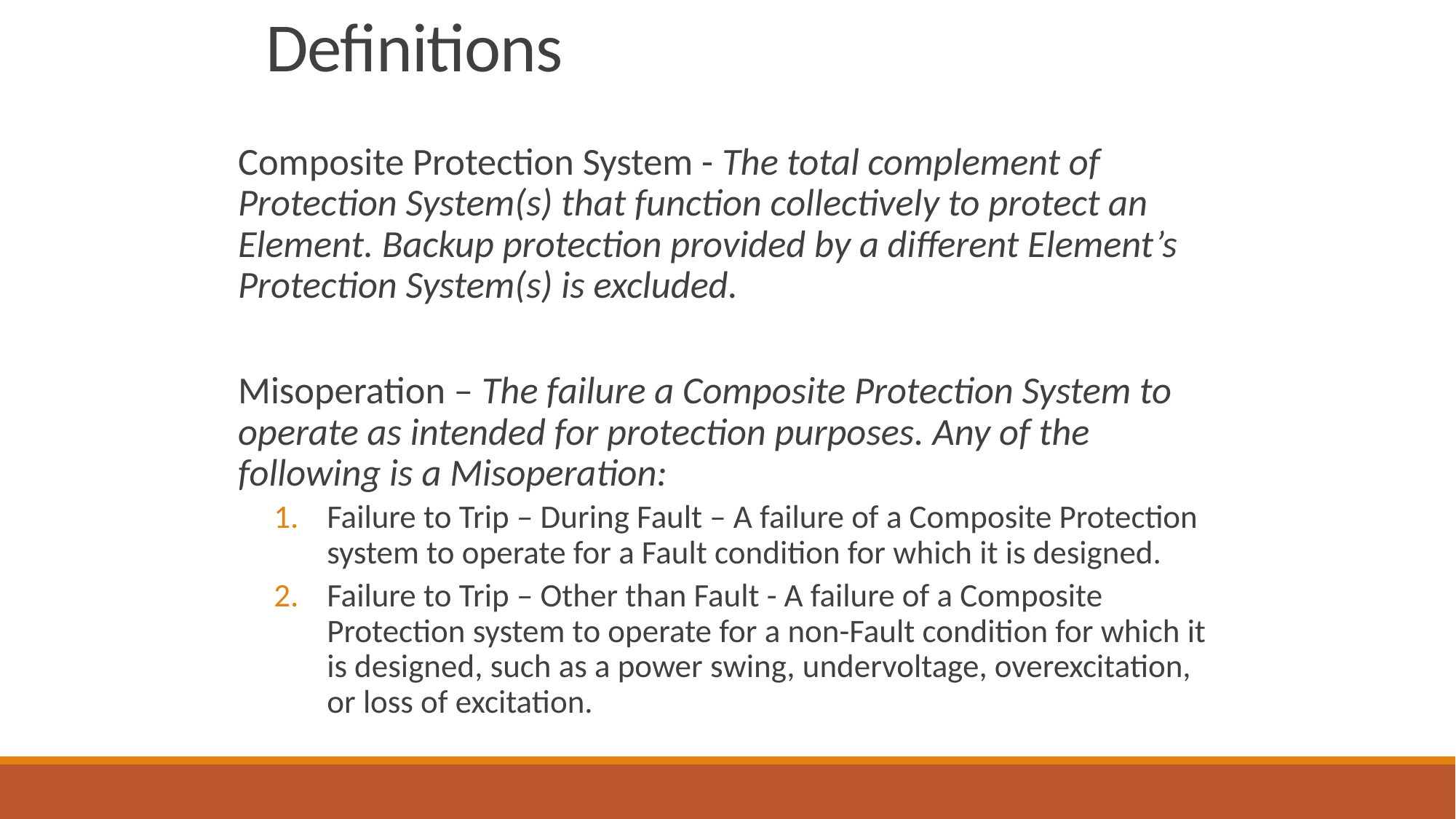

# Definitions
Composite Protection System - The total complement of Protection System(s) that function collectively to protect an Element. Backup protection provided by a different Element’s Protection System(s) is excluded.

Misoperation – The failure a Composite Protection System to operate as intended for protection purposes. Any of the following is a Misoperation:
Failure to Trip – During Fault – A failure of a Composite Protection system to operate for a Fault condition for which it is designed.
Failure to Trip – Other than Fault - A failure of a Composite Protection system to operate for a non-Fault condition for which it is designed, such as a power swing, undervoltage, overexcitation, or loss of excitation.